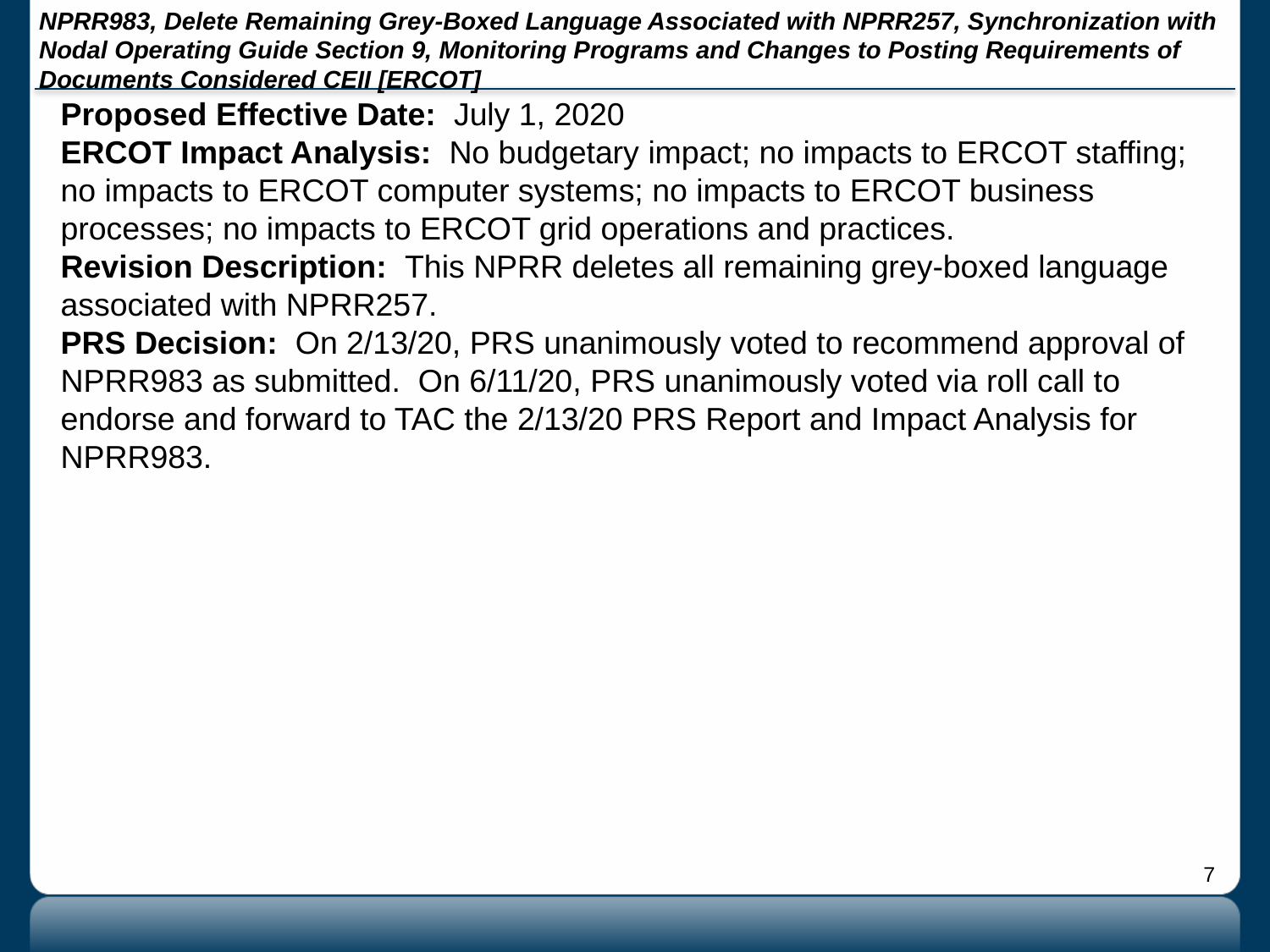

# NPRR983, Delete Remaining Grey-Boxed Language Associated with NPRR257, Synchronization with Nodal Operating Guide Section 9, Monitoring Programs and Changes to Posting Requirements of Documents Considered CEII [ERCOT]
Proposed Effective Date:  July 1, 2020
ERCOT Impact Analysis:  No budgetary impact; no impacts to ERCOT staffing; no impacts to ERCOT computer systems; no impacts to ERCOT business processes; no impacts to ERCOT grid operations and practices.
Revision Description:  This NPRR deletes all remaining grey-boxed language associated with NPRR257.
PRS Decision:  On 2/13/20, PRS unanimously voted to recommend approval of NPRR983 as submitted.  On 6/11/20, PRS unanimously voted via roll call to endorse and forward to TAC the 2/13/20 PRS Report and Impact Analysis for NPRR983.